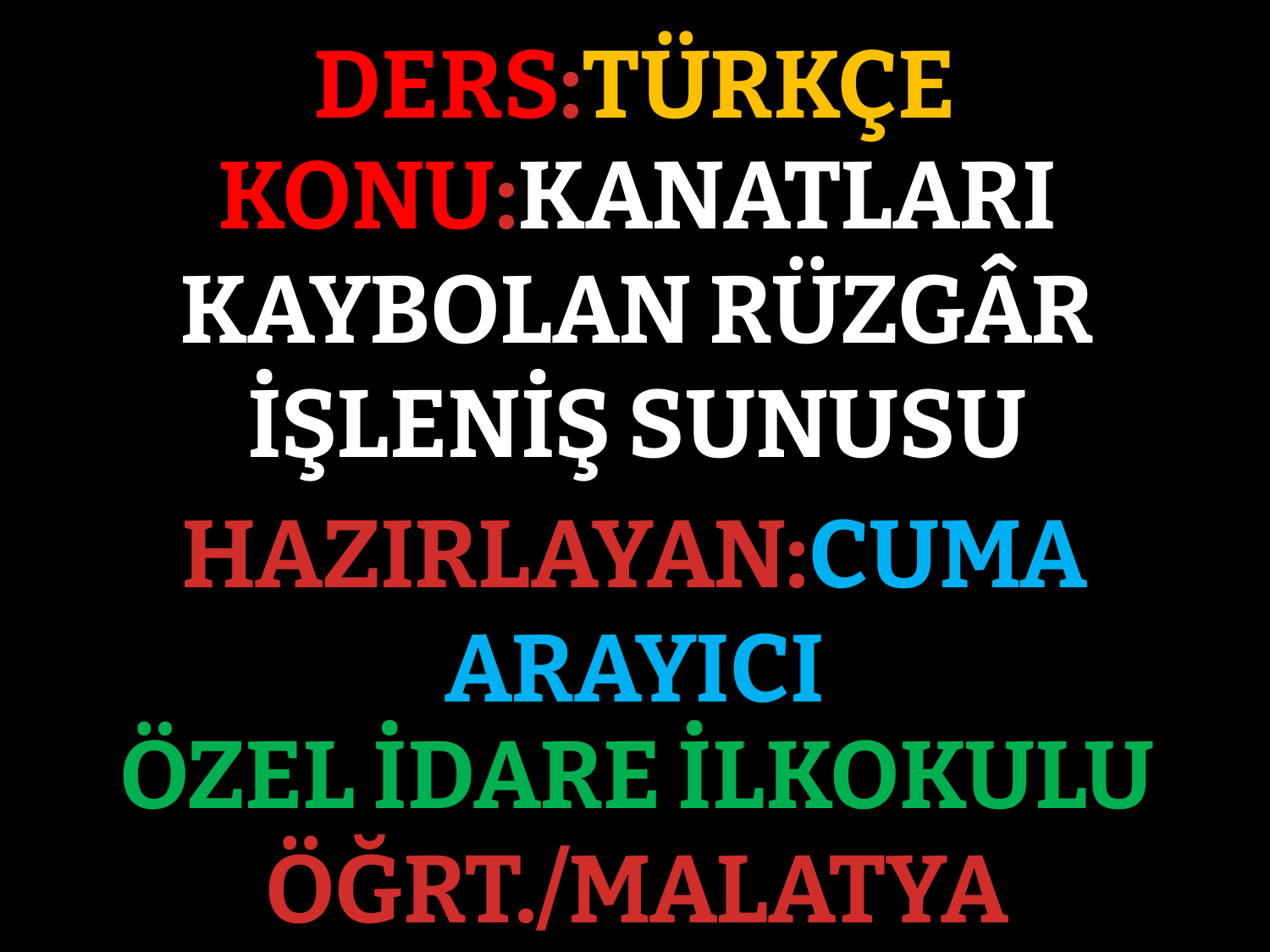

DERS:TÜRKÇE
KONU:KANATLARI KAYBOLAN RÜZGÂR İŞLENİŞ SUNUSU
HAZIRLAYAN:CUMA ARAYICI
ÖZEL İDARE İLKOKULU ÖĞRT./MALATYA